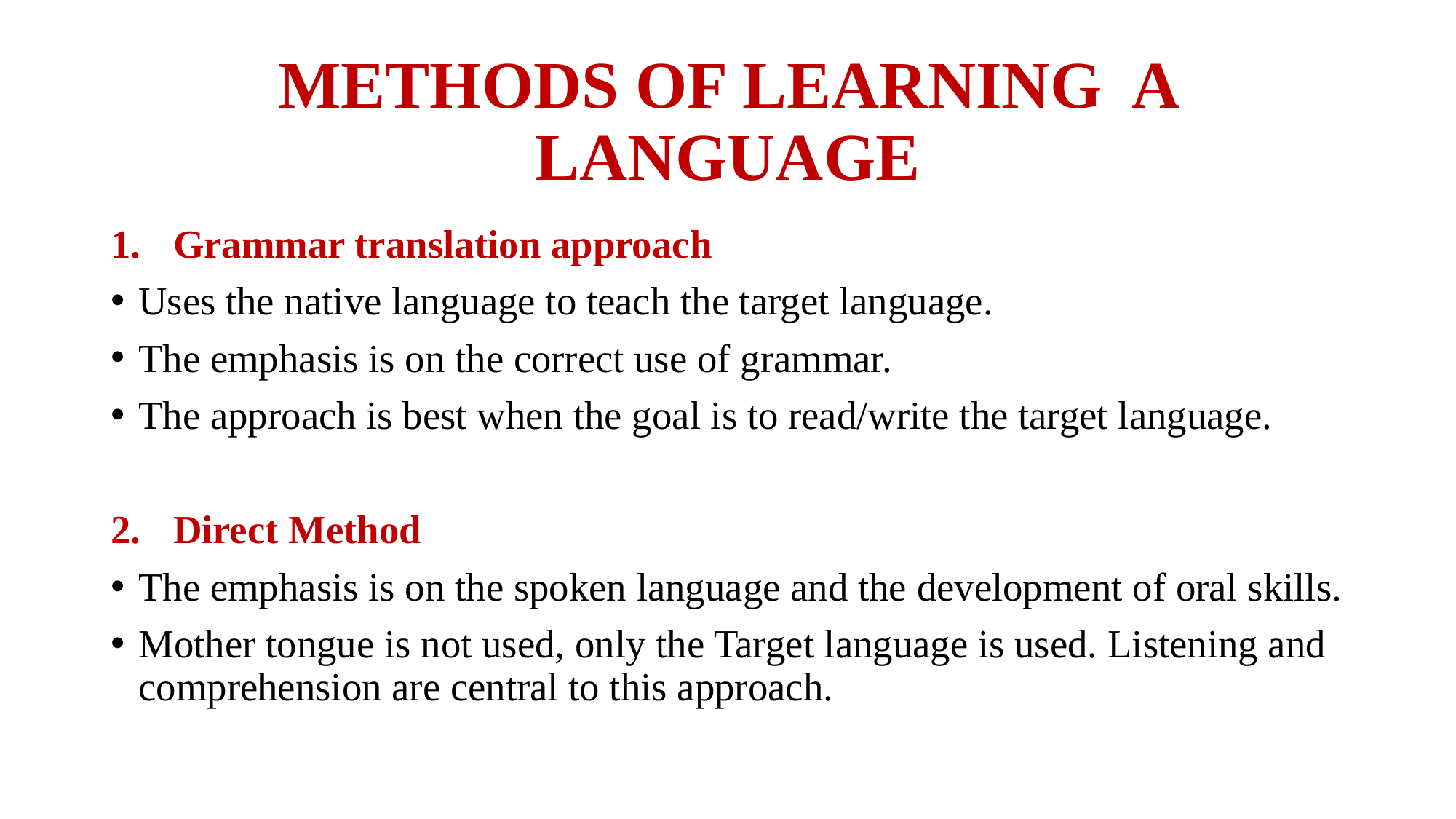

# METHODS OF LEARNING  A LANGUAGE
Grammar translation approach
Uses the native language to teach the target language.
The emphasis is on the correct use of grammar.
The approach is best when the goal is to read/write the target language.

Direct Method
The emphasis is on the spoken language and the development of oral skills.
Mother tongue is not used, only the Target language is used. Listening and comprehension are central to this approach.